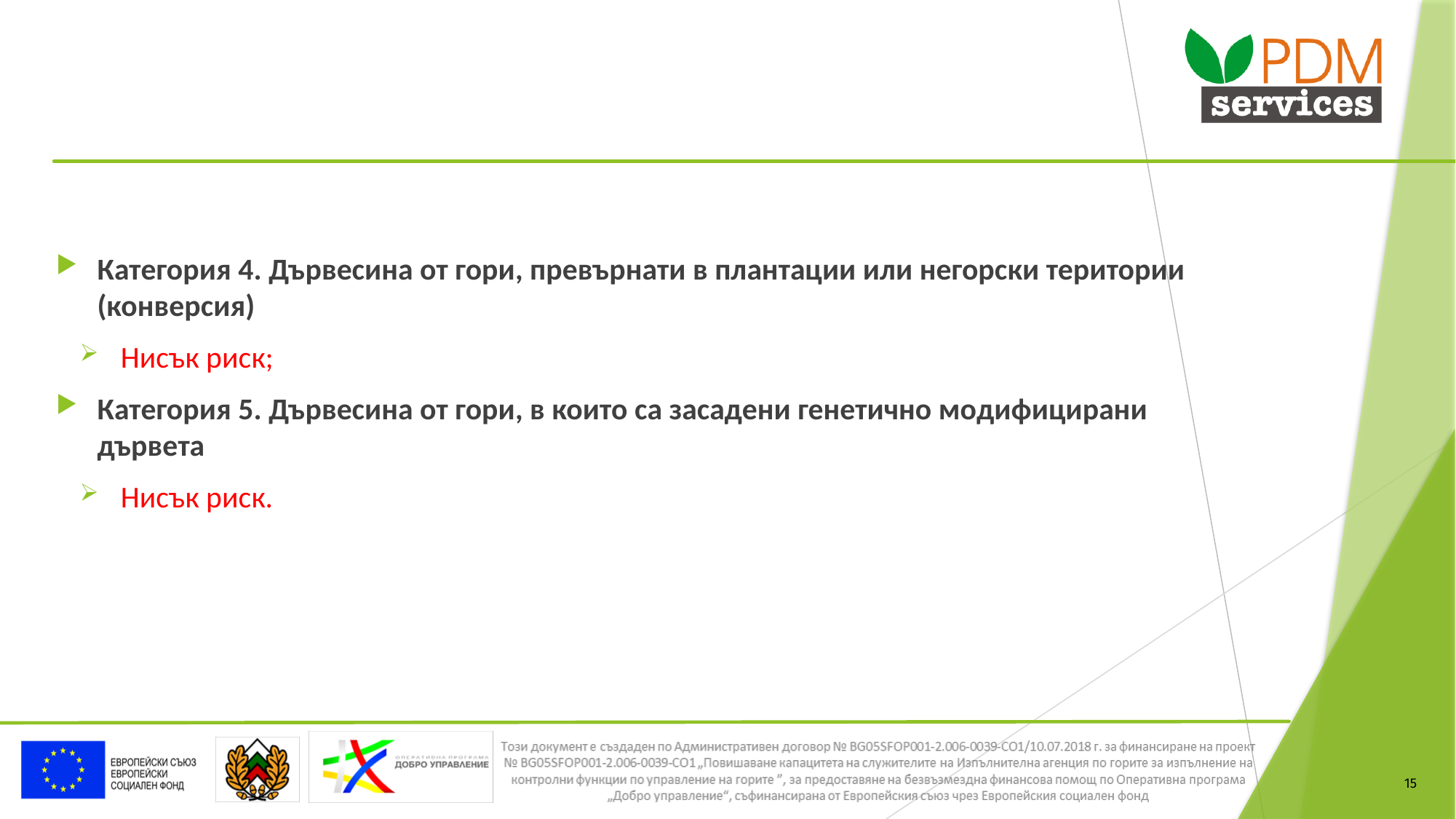

Категория 4. Дървесина от гори, превърнати в плантации или негорски територии (конверсия)
Нисък риск;
Категория 5. Дървесина от гори, в които са засадени генетично модифицирани дървета
Нисък риск.

15